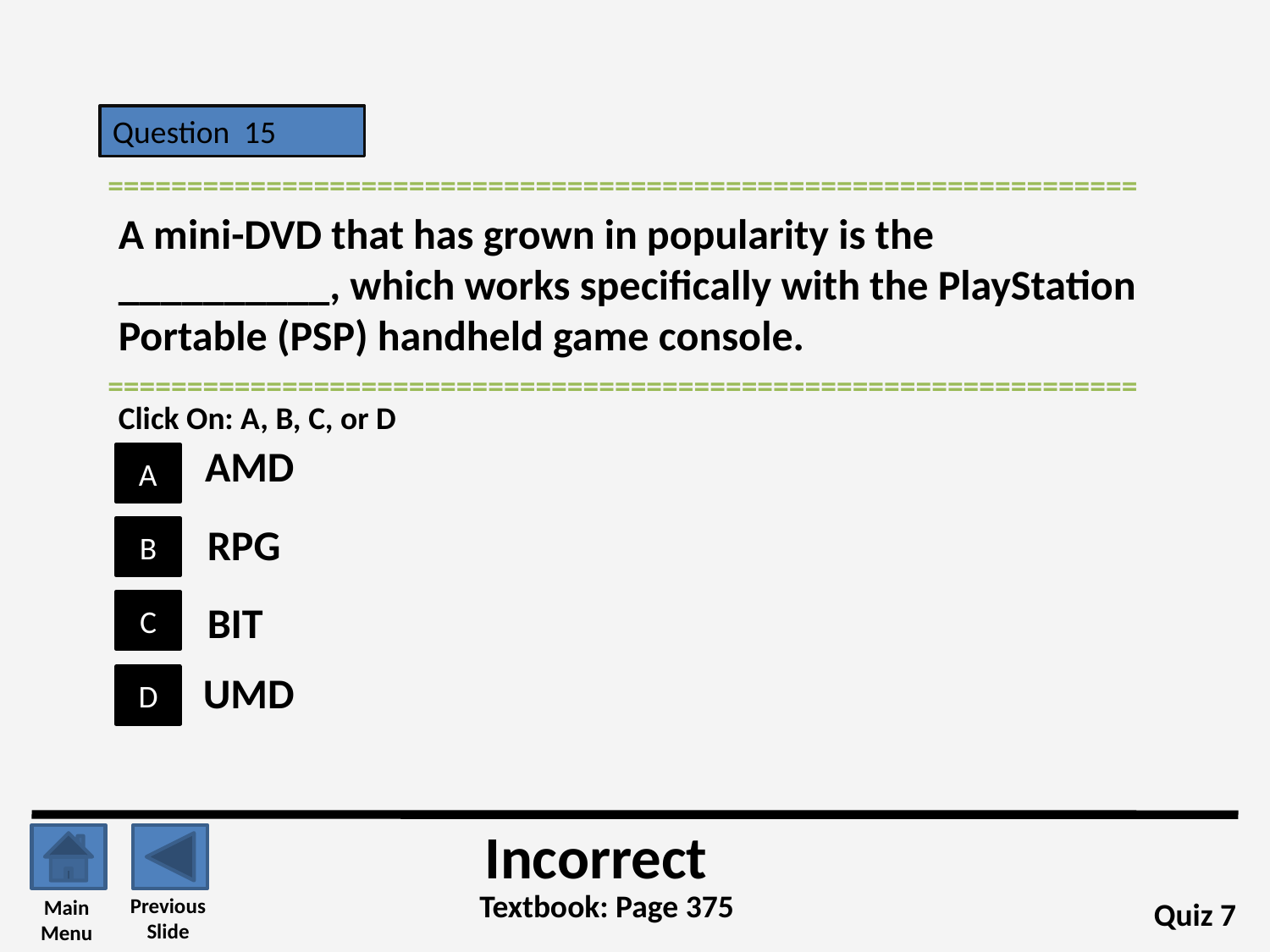

Question  15
=================================================================
A mini-DVD that has grown in popularity is the __________, which works specifically with the PlayStation Portable (PSP) handheld game console.
=================================================================
Click On: A, B, C, or D

AMD
A
RPG
B
BIT
C
UMD
D
Incorrect

Textbook: Page 375
Previous
Slide
Main
Menu
Quiz 7